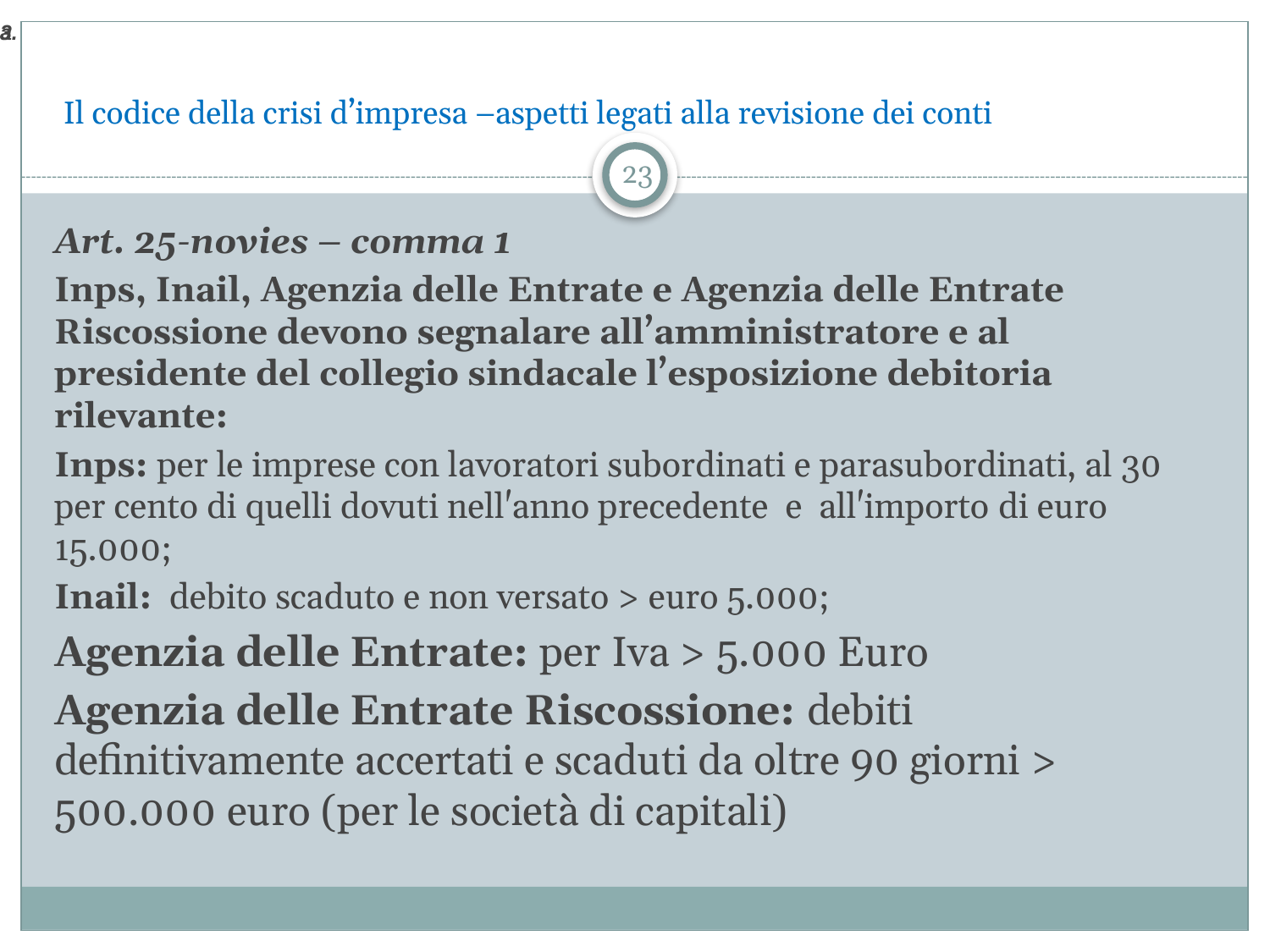

3.
a
# Il codice della crisi d’impresa –aspetti legati alla revisione dei conti
23
Art. 25-novies – comma 1
Inps, Inail, Agenzia delle Entrate e Agenzia delle Entrate Riscossione devono segnalare all’amministratore e al presidente del collegio sindacale l’esposizione debitoria rilevante:
Inps: per le imprese con lavoratori subordinati e parasubordinati, al 30 per cento di quelli dovuti nell'anno precedente  e  all'importo di euro 15.000;
Inail:  debito scaduto e non versato > euro 5.000;
Agenzia delle Entrate: per Iva > 5.000 Euro
Agenzia delle Entrate Riscossione: debiti definitivamente accertati e scaduti da oltre 90 giorni > 500.000 euro (per le società di capitali)